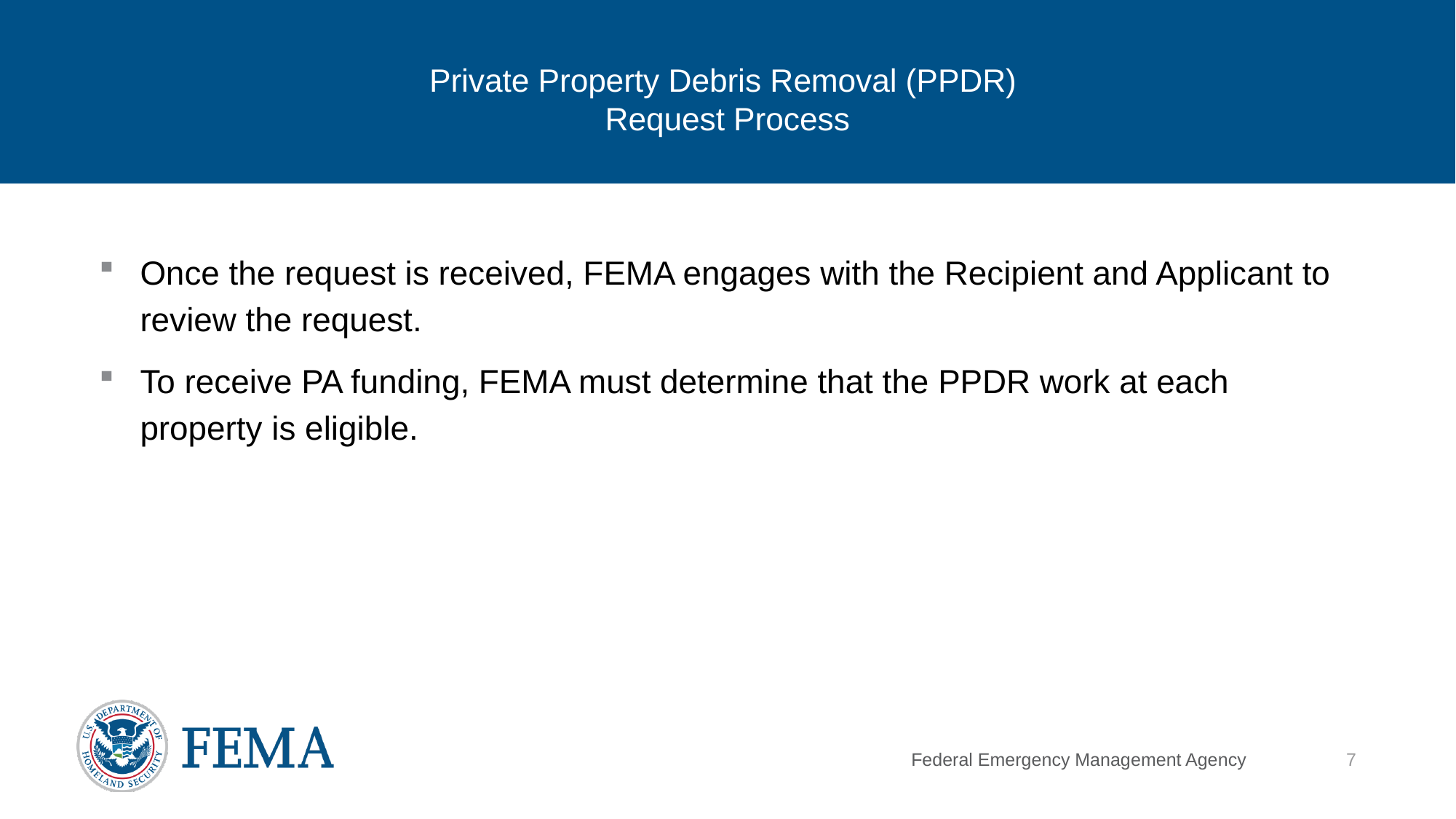

# Private Property Debris Removal (PPDR) Request Process
Once the request is received, FEMA engages with the Recipient and Applicant to review the request.
To receive PA funding, FEMA must determine that the PPDR work at each property is eligible.

7